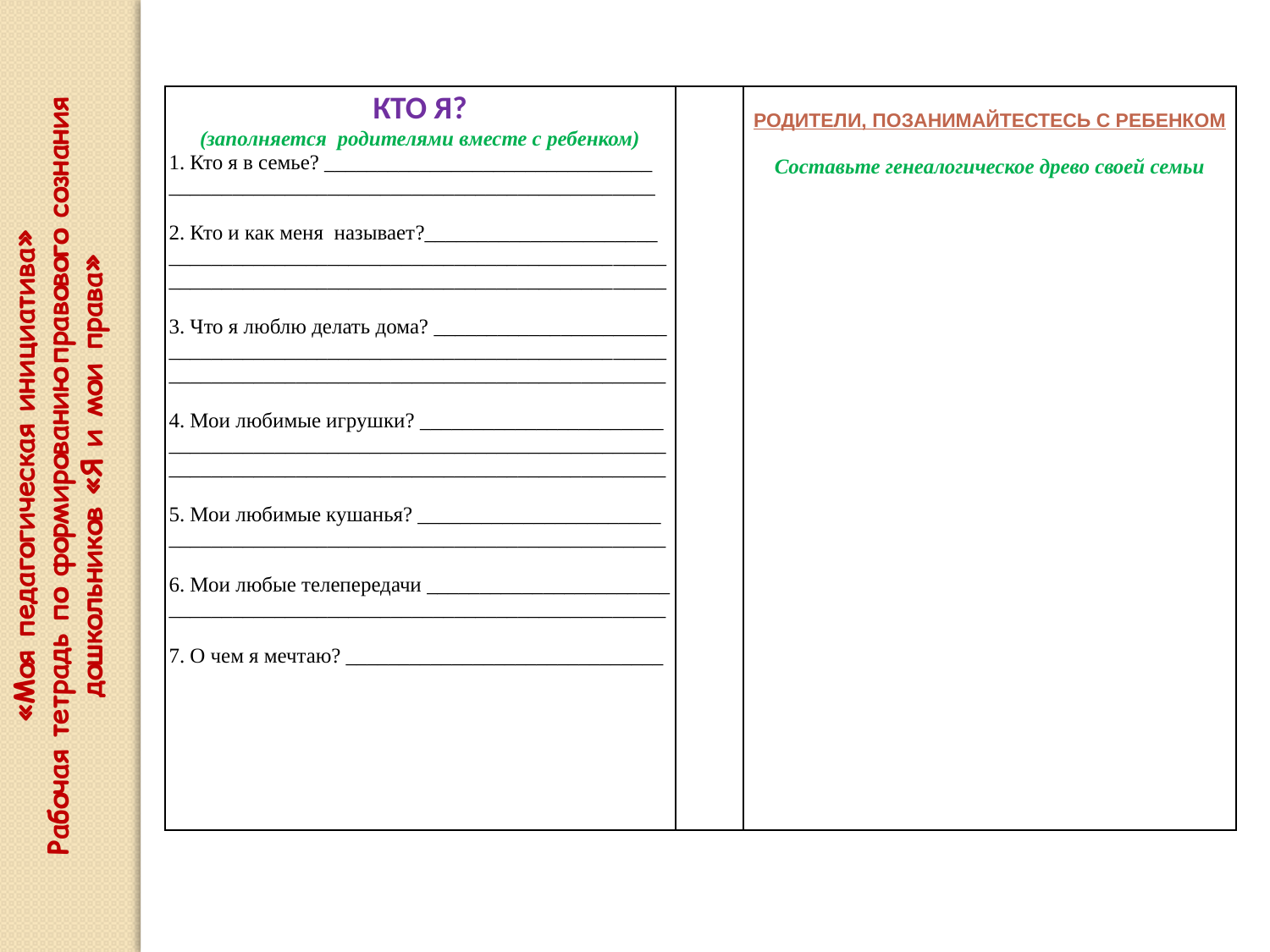

«Моя педагогическая инициатива»
Рабочая тетрадь по формированию правового сознания дошкольников «Я и мои права»
| КТО Я? (заполняется родителями вместе с ребенком) 1. Кто я в семье? \_\_\_\_\_\_\_\_\_\_\_\_\_\_\_\_\_\_\_\_\_\_\_\_\_\_\_\_\_\_\_ \_\_\_\_\_\_\_\_\_\_\_\_\_\_\_\_\_\_\_\_\_\_\_\_\_\_\_\_\_\_\_\_\_\_\_\_\_\_\_\_\_\_\_\_\_\_ 2. Кто и как меня называет?\_\_\_\_\_\_\_\_\_\_\_\_\_\_\_\_\_\_\_\_\_\_ \_\_\_\_\_\_\_\_\_\_\_\_\_\_\_\_\_\_\_\_\_\_\_\_\_\_\_\_\_\_\_\_\_\_\_\_\_\_\_\_\_\_\_\_\_\_\_ \_\_\_\_\_\_\_\_\_\_\_\_\_\_\_\_\_\_\_\_\_\_\_\_\_\_\_\_\_\_\_\_\_\_\_\_\_\_\_\_\_\_\_\_\_\_\_ 3. Что я люблю делать дома? \_\_\_\_\_\_\_\_\_\_\_\_\_\_\_\_\_\_\_\_\_\_ \_\_\_\_\_\_\_\_\_\_\_\_\_\_\_\_\_\_\_\_\_\_\_\_\_\_\_\_\_\_\_\_\_\_\_\_\_\_\_\_\_\_\_\_\_\_\_ \_\_\_\_\_\_\_\_\_\_\_\_\_\_\_\_\_\_\_\_\_\_\_\_\_\_\_\_\_\_\_\_\_\_\_\_\_\_\_\_\_\_\_\_\_\_\_ 4. Мои любимые игрушки? \_\_\_\_\_\_\_\_\_\_\_\_\_\_\_\_\_\_\_\_\_\_\_ \_\_\_\_\_\_\_\_\_\_\_\_\_\_\_\_\_\_\_\_\_\_\_\_\_\_\_\_\_\_\_\_\_\_\_\_\_\_\_\_\_\_\_\_\_\_\_ \_\_\_\_\_\_\_\_\_\_\_\_\_\_\_\_\_\_\_\_\_\_\_\_\_\_\_\_\_\_\_\_\_\_\_\_\_\_\_\_\_\_\_\_\_\_\_ 5. Мои любимые кушанья? \_\_\_\_\_\_\_\_\_\_\_\_\_\_\_\_\_\_\_\_\_\_\_ \_\_\_\_\_\_\_\_\_\_\_\_\_\_\_\_\_\_\_\_\_\_\_\_\_\_\_\_\_\_\_\_\_\_\_\_\_\_\_\_\_\_\_\_\_\_\_ 6. Мои любые телепередачи \_\_\_\_\_\_\_\_\_\_\_\_\_\_\_\_\_\_\_\_\_\_\_ \_\_\_\_\_\_\_\_\_\_\_\_\_\_\_\_\_\_\_\_\_\_\_\_\_\_\_\_\_\_\_\_\_\_\_\_\_\_\_\_\_\_\_\_\_\_\_ 7. О чем я мечтаю? \_\_\_\_\_\_\_\_\_\_\_\_\_\_\_\_\_\_\_\_\_\_\_\_\_\_\_\_\_\_ |  | РОДИТЕЛИ, ПОЗАНИМАЙТЕСТЕСЬ С РЕБЕНКОМ Составьте генеалогическое древо своей семьи |
| --- | --- | --- |